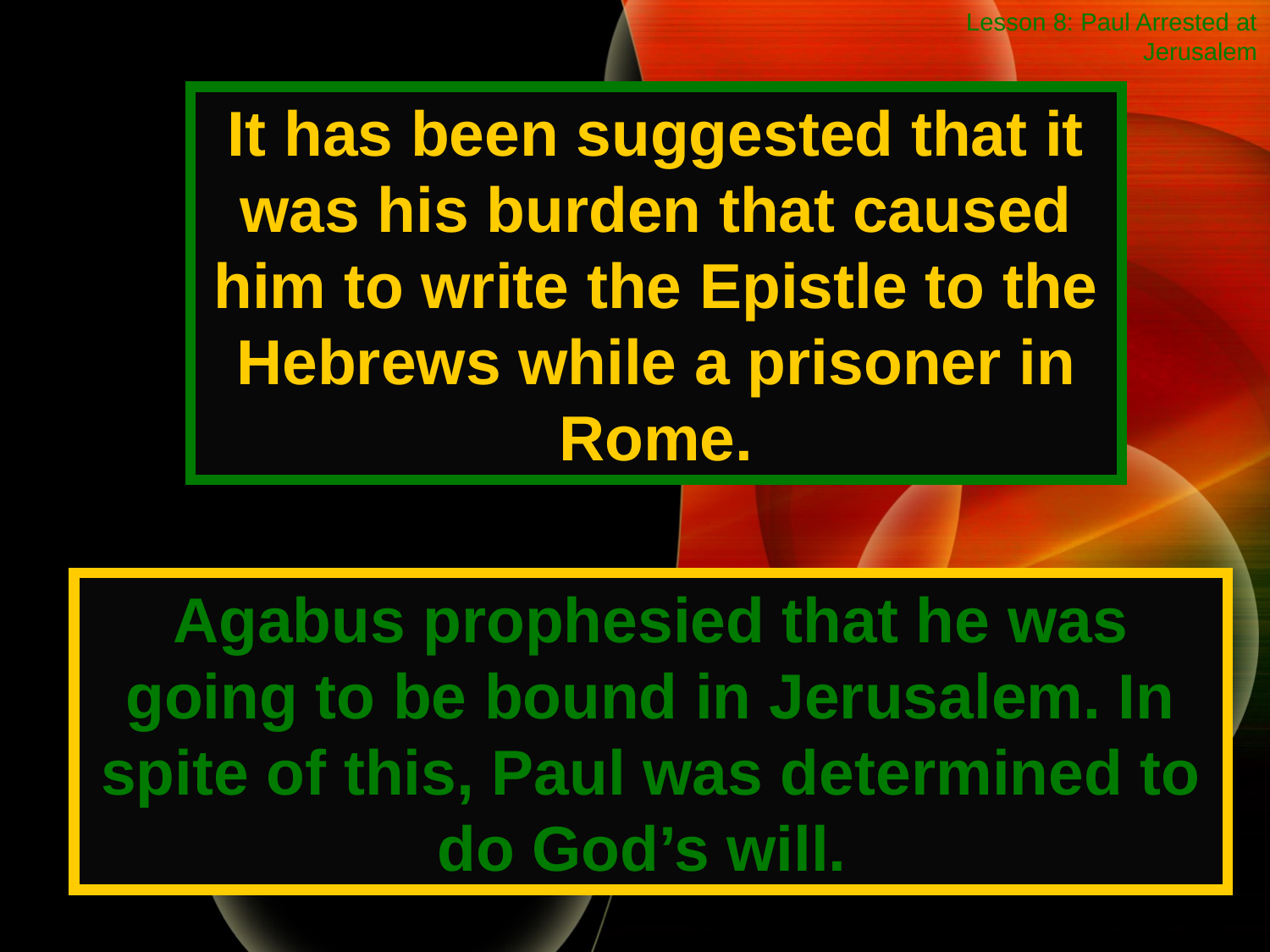

Lesson 8: Paul Arrested at Jerusalem
It has been suggested that it was his burden that caused him to write the Epistle to the Hebrews while a prisoner in Rome.
Agabus prophesied that he was going to be bound in Jerusalem. In
spite of this, Paul was determined to do God’s will.